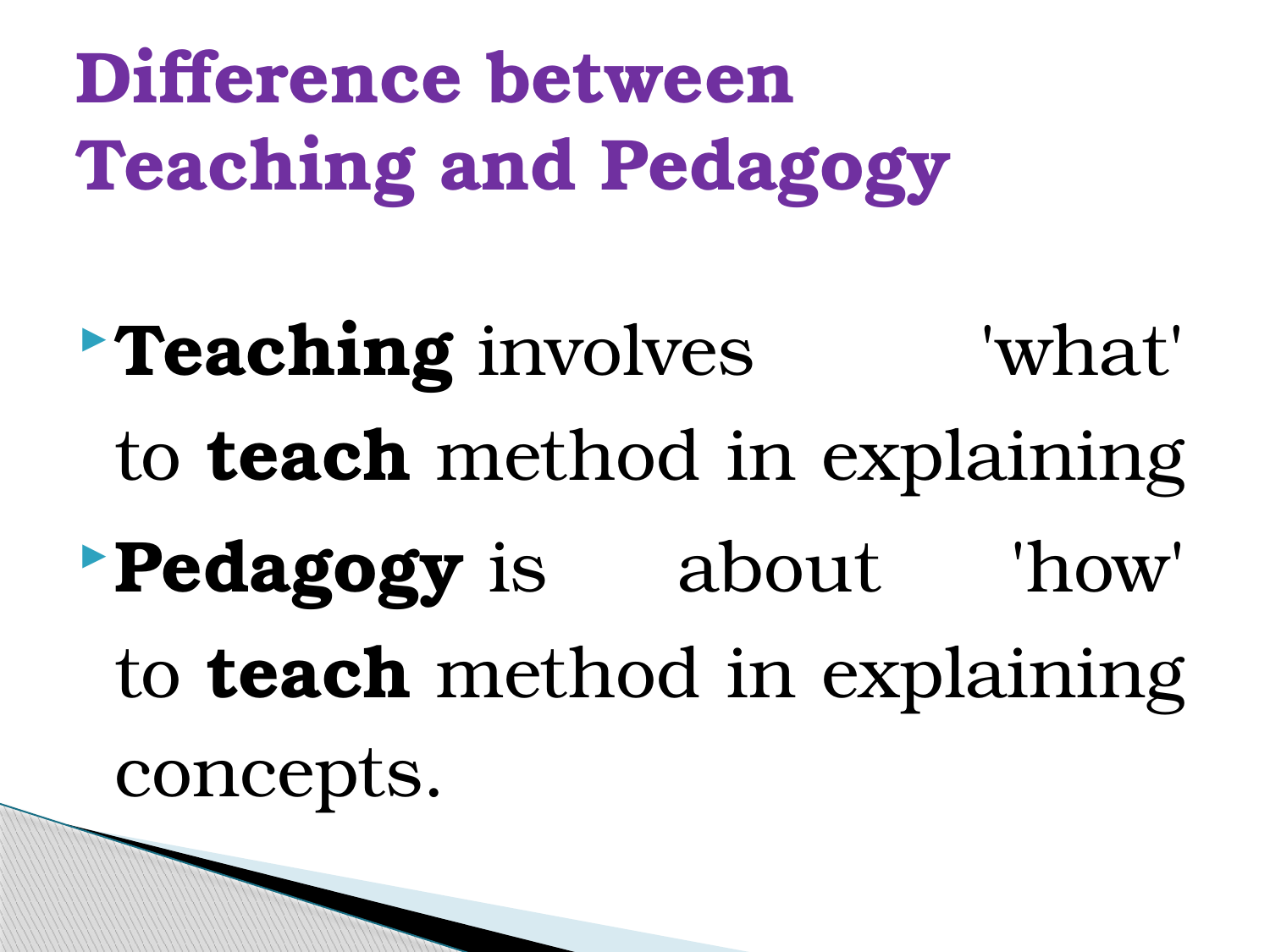

# Difference between Teaching and Pedagogy
Teaching involves 'what' to teach method in explaining
Pedagogy is about 'how' to teach method in explaining concepts.